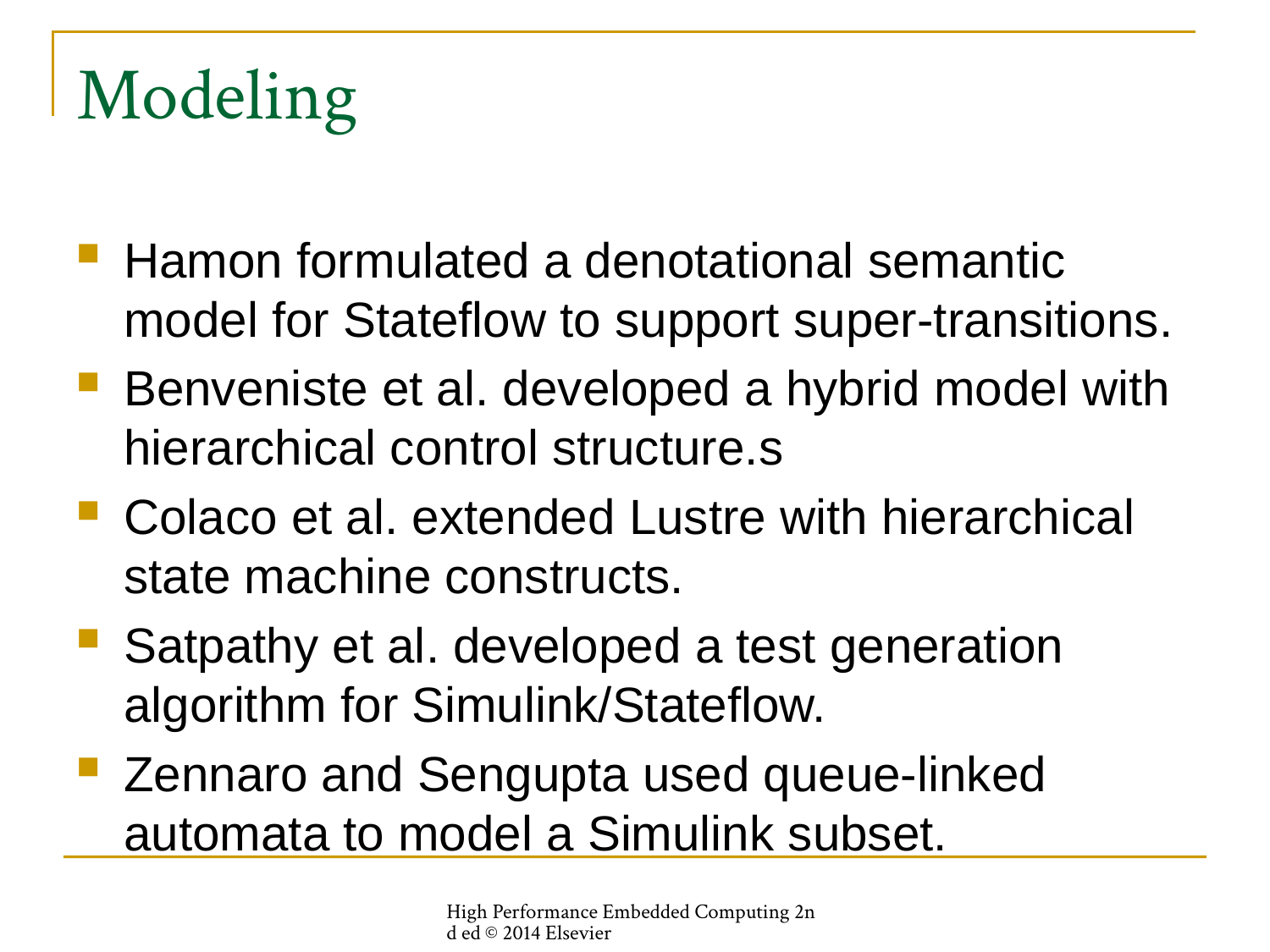

# Modeling
Hamon formulated a denotational semantic model for Stateflow to support super-transitions.
Benveniste et al. developed a hybrid model with hierarchical control structure.s
Colaco et al. extended Lustre with hierarchical state machine constructs.
Satpathy et al. developed a test generation algorithm for Simulink/Stateflow.
Zennaro and Sengupta used queue-linked automata to model a Simulink subset.
High Performance Embedded Computing 2nd ed © 2014 Elsevier